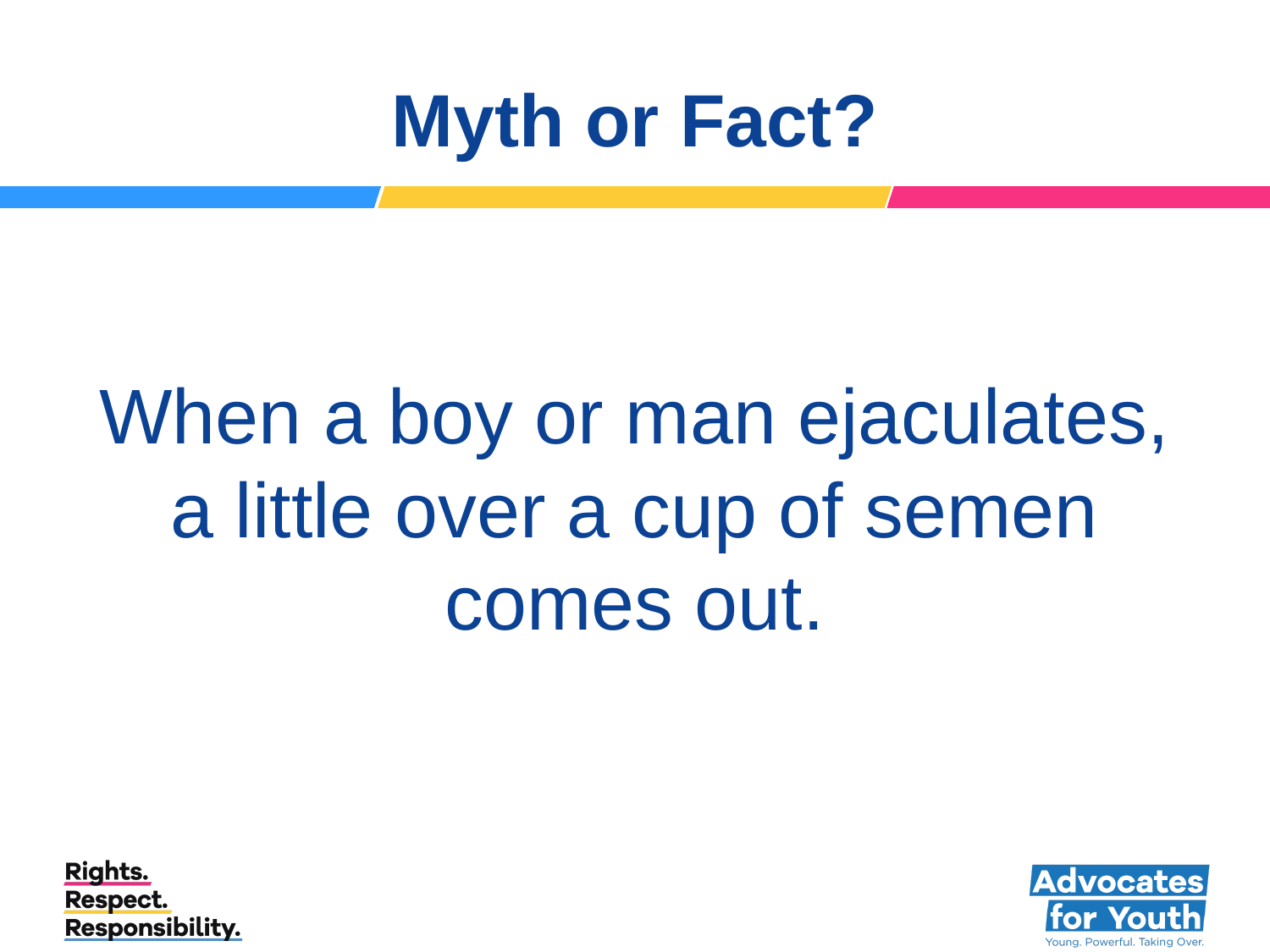

# Myth or Fact?
When a boy or man ejaculates, a little over a cup of semen comes out.